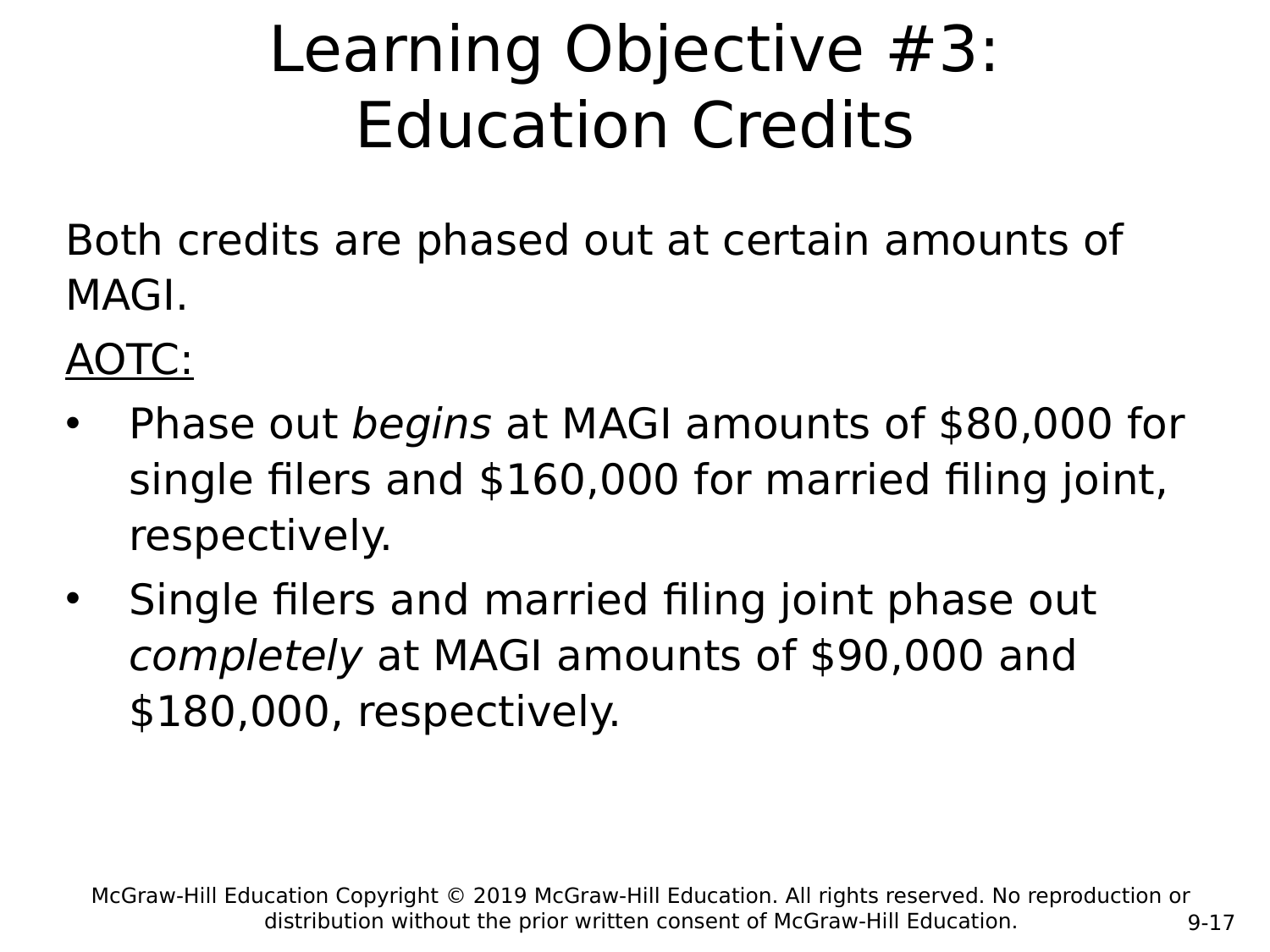

# Learning Objective #3: Education Credits
Both credits are phased out at certain amounts of MAGI.
AOTC:
Phase out begins at MAGI amounts of $80,000 for single filers and $160,000 for married filing joint, respectively.
Single filers and married filing joint phase out completely at MAGI amounts of $90,000 and $180,000, respectively.
McGraw-Hill Education Copyright © 2019 McGraw-Hill Education. All rights reserved. No reproduction or distribution without the prior written consent of McGraw-Hill Education.
9-17